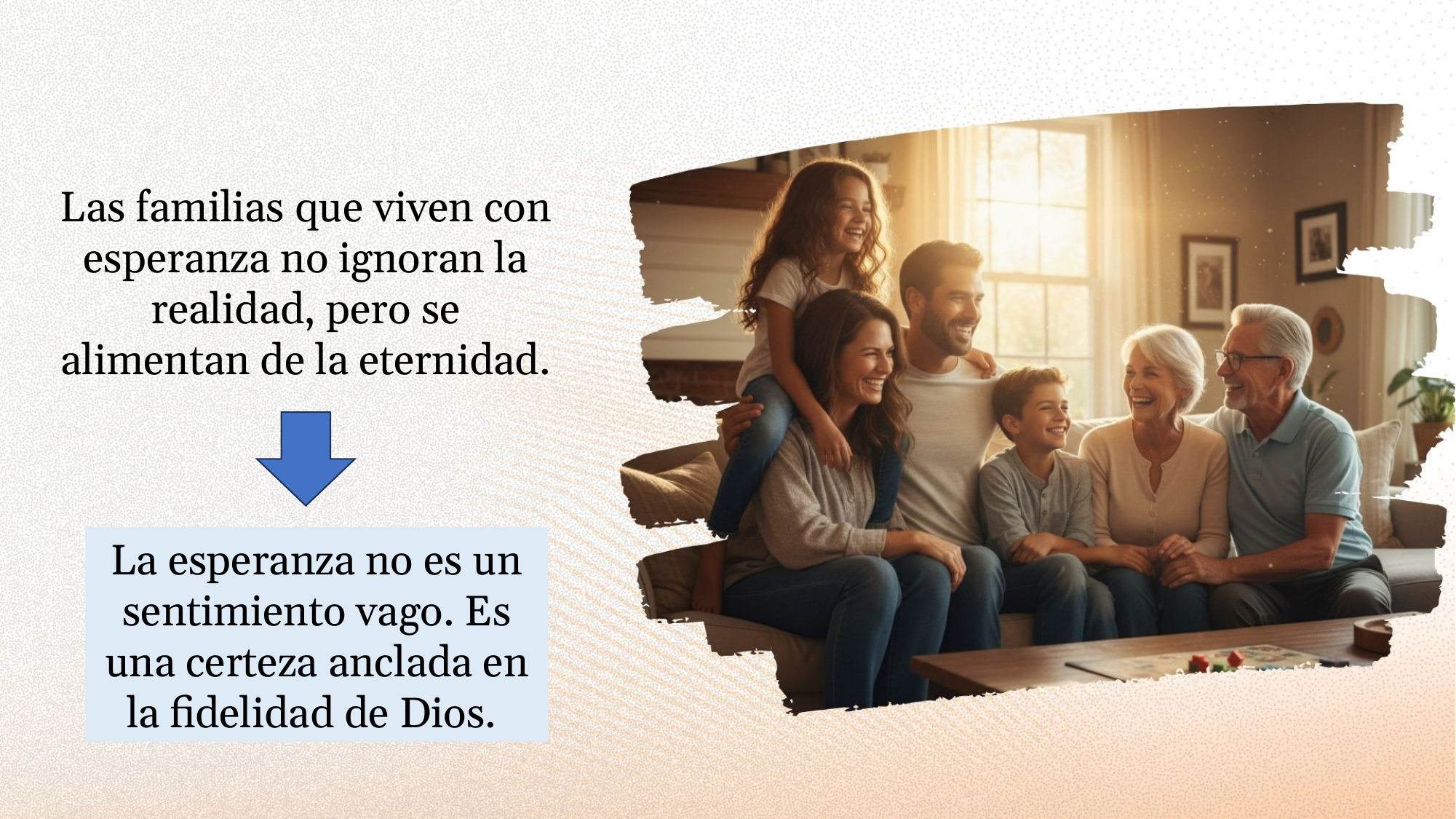

Las familias que viven con esperanza no ignoran la realidad, pero se alimentan de la eternidad.

La esperanza no es un sentimiento vago. Es una certeza anclada en la fidelidad de Dios.